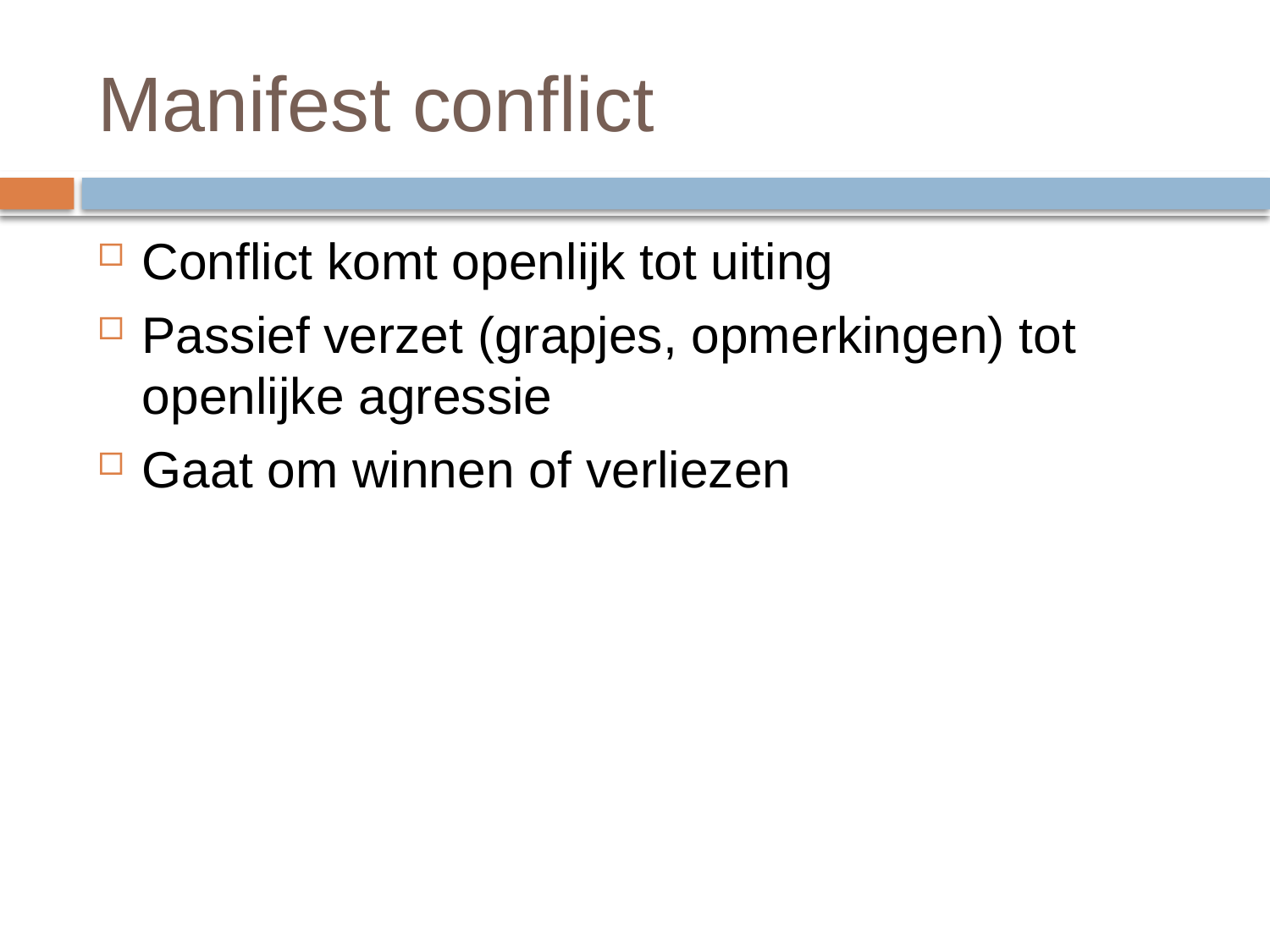

# Manifest conflict
Conflict komt openlijk tot uiting
Passief verzet (grapjes, opmerkingen) tot openlijke agressie
Gaat om winnen of verliezen